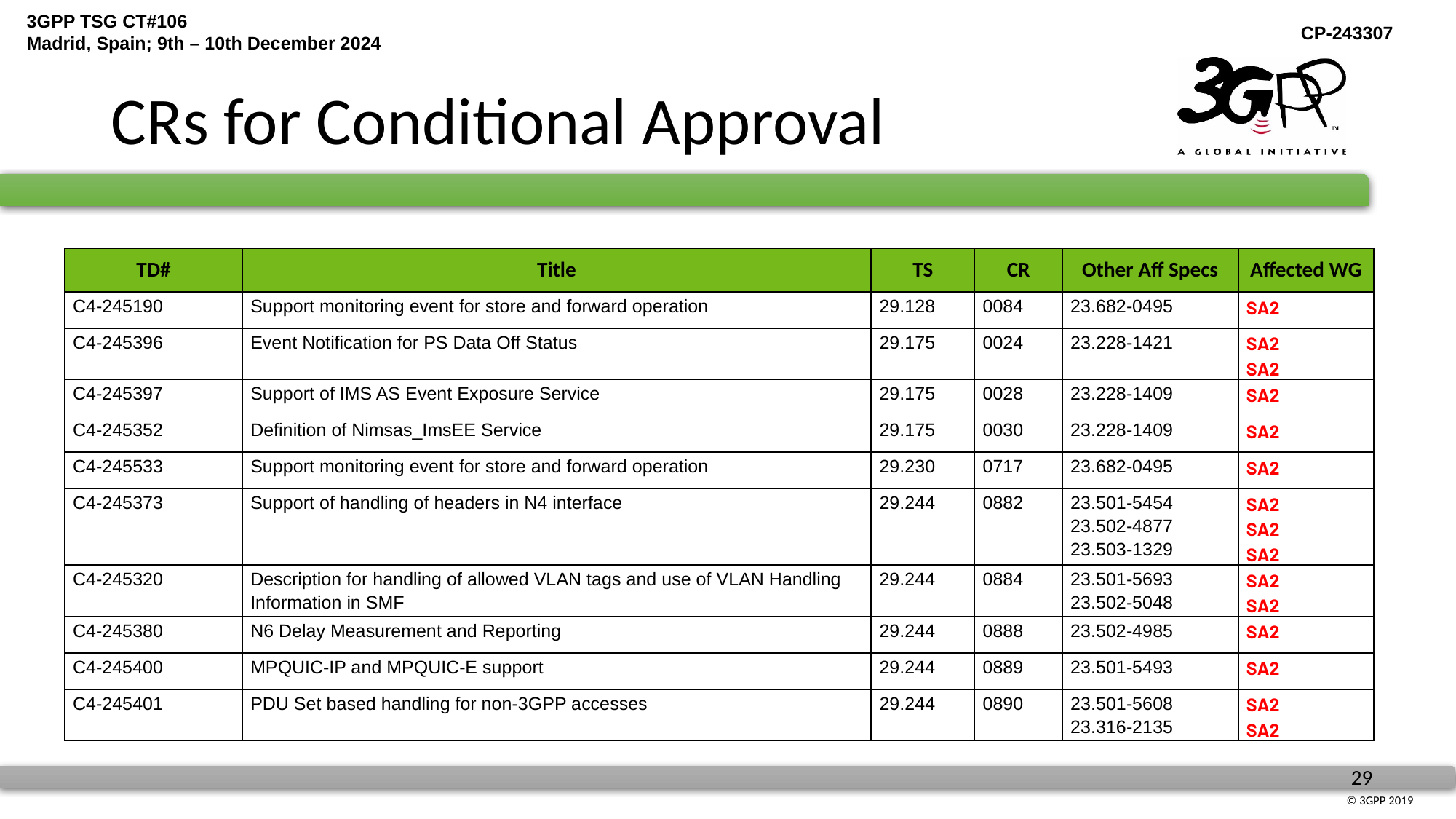

# CRs for Conditional Approval
| TD# | Title | TS | CR | Other Aff Specs | Affected WG |
| --- | --- | --- | --- | --- | --- |
| C4-245190 | Support monitoring event for store and forward operation | 29.128 | 0084 | 23.682-0495 | SA2 |
| C4-245396 | Event Notification for PS Data Off Status | 29.175 | 0024 | 23.228-1421 | SA2 SA2 |
| C4-245397 | Support of IMS AS Event Exposure Service | 29.175 | 0028 | 23.228-1409 | SA2 |
| C4-245352 | Definition of Nimsas\_ImsEE Service | 29.175 | 0030 | 23.228-1409 | SA2 |
| C4-245533 | Support monitoring event for store and forward operation | 29.230 | 0717 | 23.682-0495 | SA2 |
| C4-245373 | Support of handling of headers in N4 interface | 29.244 | 0882 | 23.501-5454 23.502-4877 23.503-1329 | SA2 SA2 SA2 |
| C4-245320 | Description for handling of allowed VLAN tags and use of VLAN Handling Information in SMF | 29.244 | 0884 | 23.501-5693 23.502-5048 | SA2 SA2 |
| C4-245380 | N6 Delay Measurement and Reporting | 29.244 | 0888 | 23.502-4985 | SA2 |
| C4-245400 | MPQUIC-IP and MPQUIC-E support | 29.244 | 0889 | 23.501-5493 | SA2 |
| C4-245401 | PDU Set based handling for non-3GPP accesses | 29.244 | 0890 | 23.501-5608 23.316-2135 | SA2 SA2 |